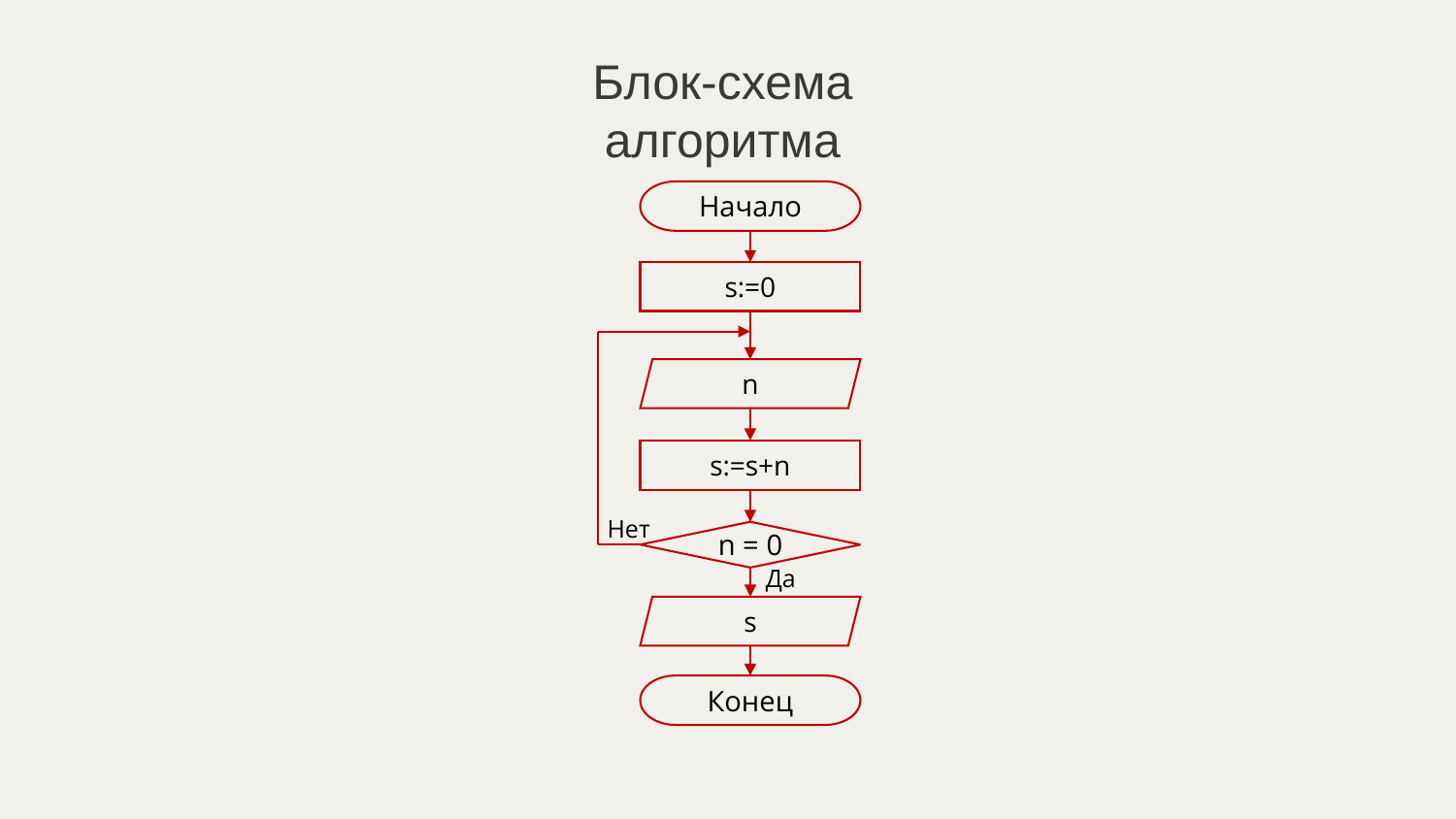

Блок-схема
алгоритма
Начало
s:=0
n
s:=s+n
Нет
n = 0
Да
s
Конец